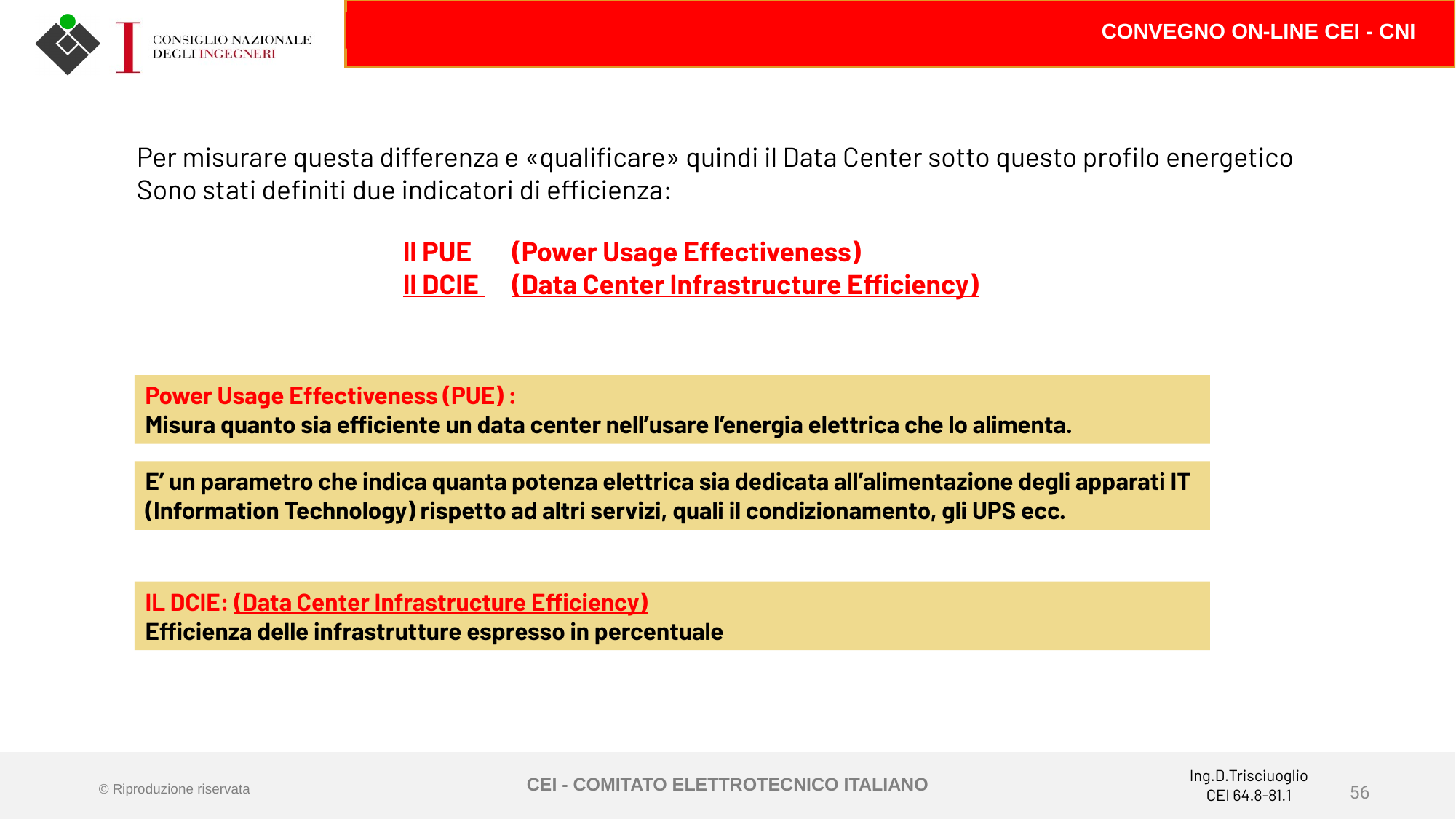

Per misurare questa differenza e «qualificare» quindi il Data Center sotto questo profilo energetico
Sono stati definiti due indicatori di efficienza:
Il PUE	(Power Usage Effectiveness)
Il DCIE 	(Data Center Infrastructure Efficiency)
Power Usage Effectiveness (PUE) :
Misura quanto sia efficiente un data center nell’usare l’energia elettrica che lo alimenta.
E’ un parametro che indica quanta potenza elettrica sia dedicata all’alimentazione degli apparati IT (Information Technology) rispetto ad altri servizi, quali il condizionamento, gli UPS ecc.
IL DCIE: (Data Center Infrastructure Efficiency)
Efficienza delle infrastrutture espresso in percentuale
Ing.D.Trisciuoglio
CEI 64.8-81.1